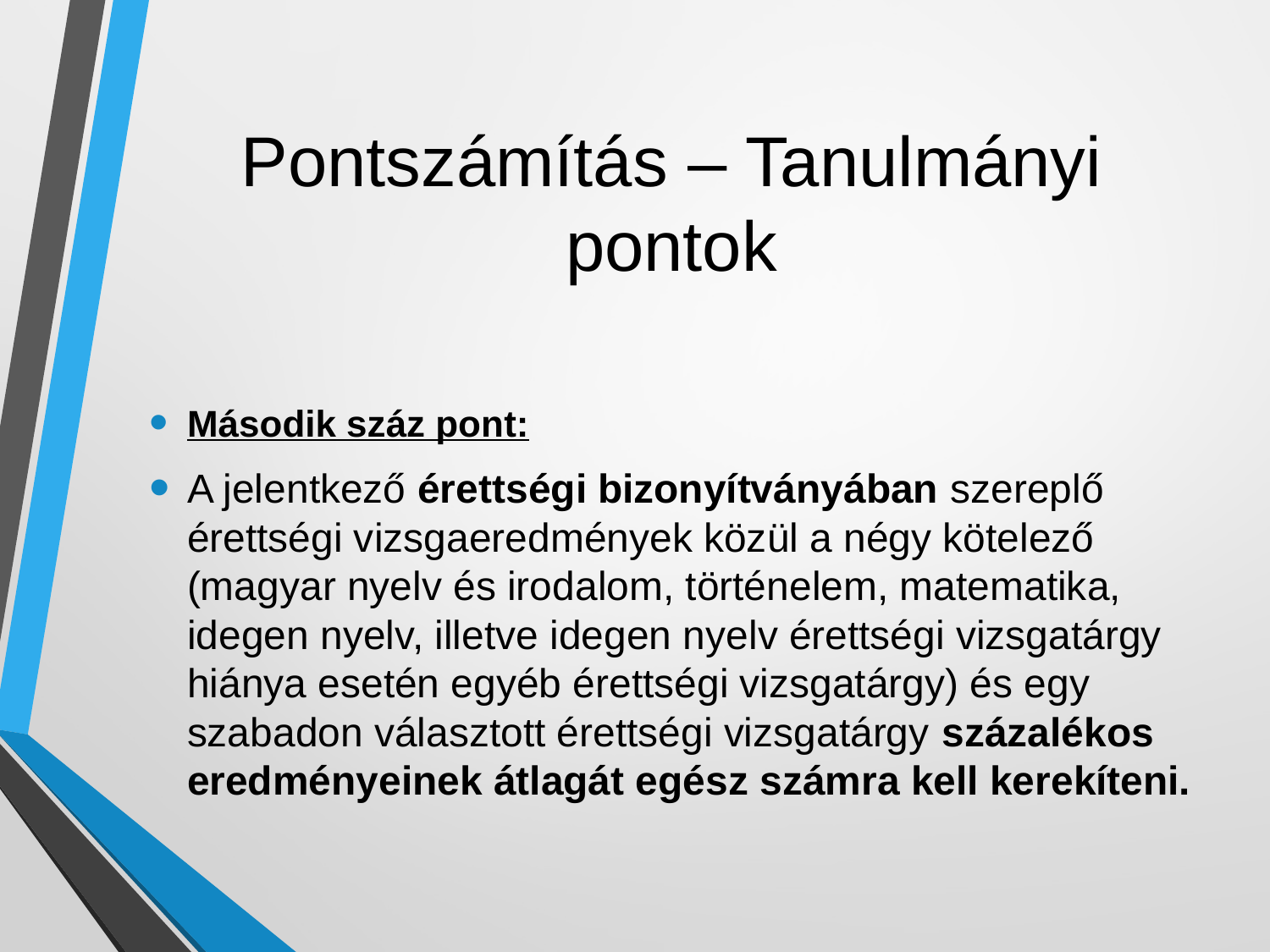

# Pontszámítás – Tanulmányi pontok
Második száz pont:
A jelentkező érettségi bizonyítványában szereplő érettségi vizsgaeredmények közül a négy kötelező (magyar nyelv és irodalom, történelem, matematika, idegen nyelv, illetve idegen nyelv érettségi vizsgatárgy hiánya esetén egyéb érettségi vizsgatárgy) és egy szabadon választott érettségi vizsgatárgy százalékos eredményeinek átlagát egész számra kell kerekíteni.